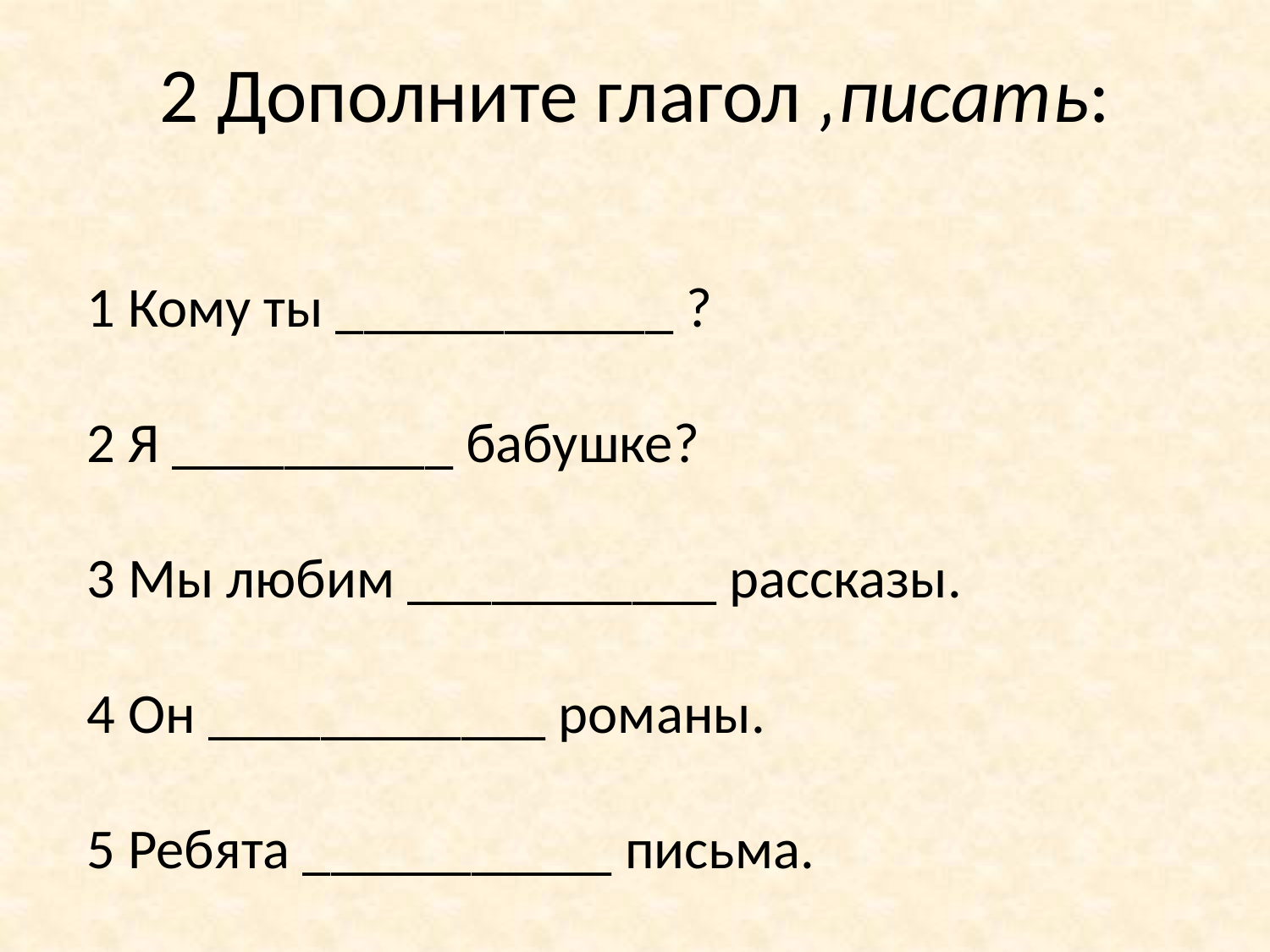

2 Дополните глагол ‚писать:
1 Кому ты ____________ ?
2 Я __________ бабушке?
3 Мы любим ___________ рассказы.
4 Он ____________ романы.
5 Ребята ___________ письма.